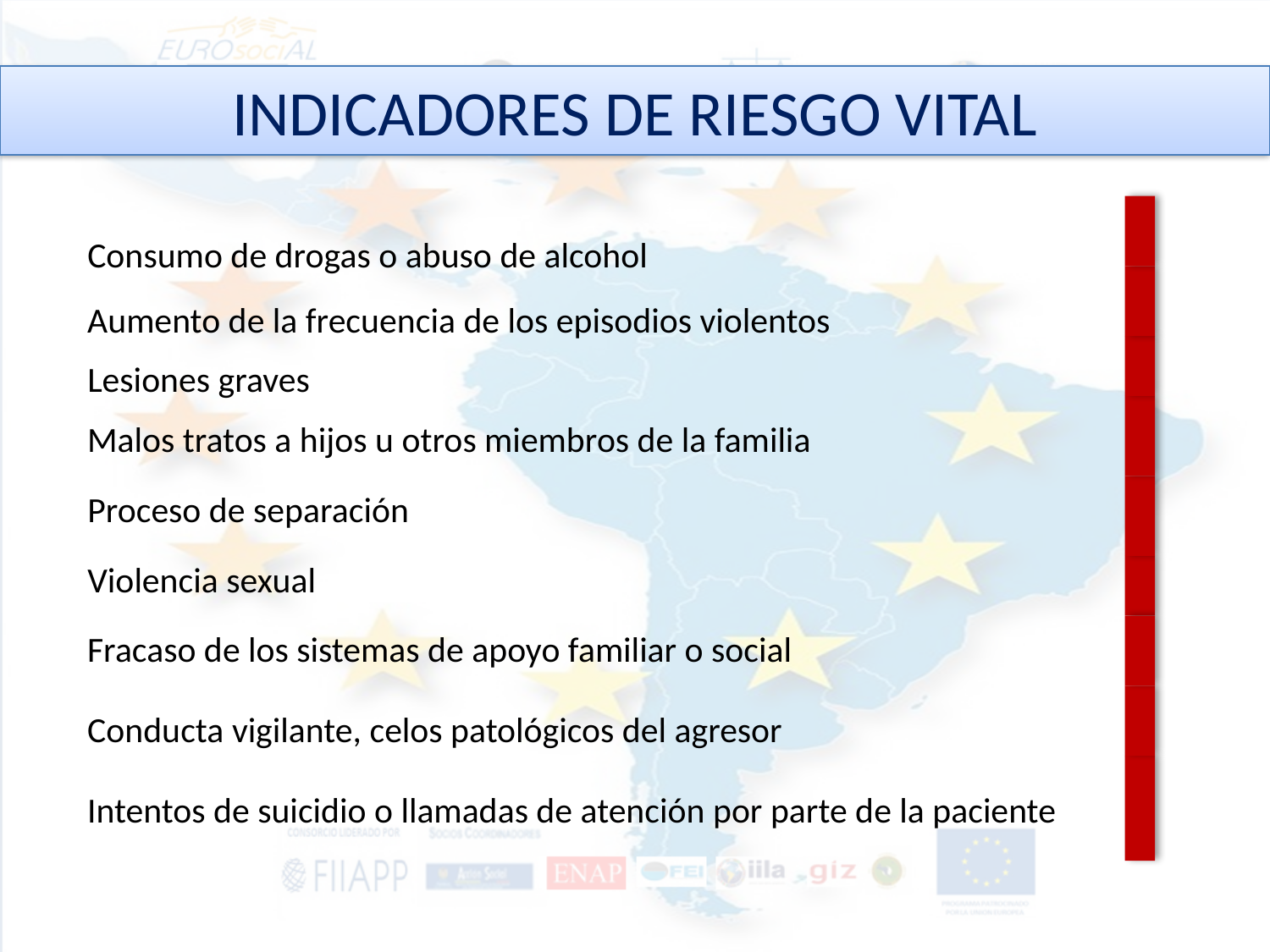

INDICADORES DE RIESGO VITAL

Consumo de drogas o abuso de alcohol

Aumento de la frecuencia de los episodios violentos

Lesiones graves

Malos tratos a hijos u otros miembros de la familia

Proceso de separación
Violencia sexual

Fracaso de los sistemas de apoyo familiar o social

Conducta vigilante, celos patológicos del agresor

Intentos de suicidio o llamadas de atención por parte de la paciente